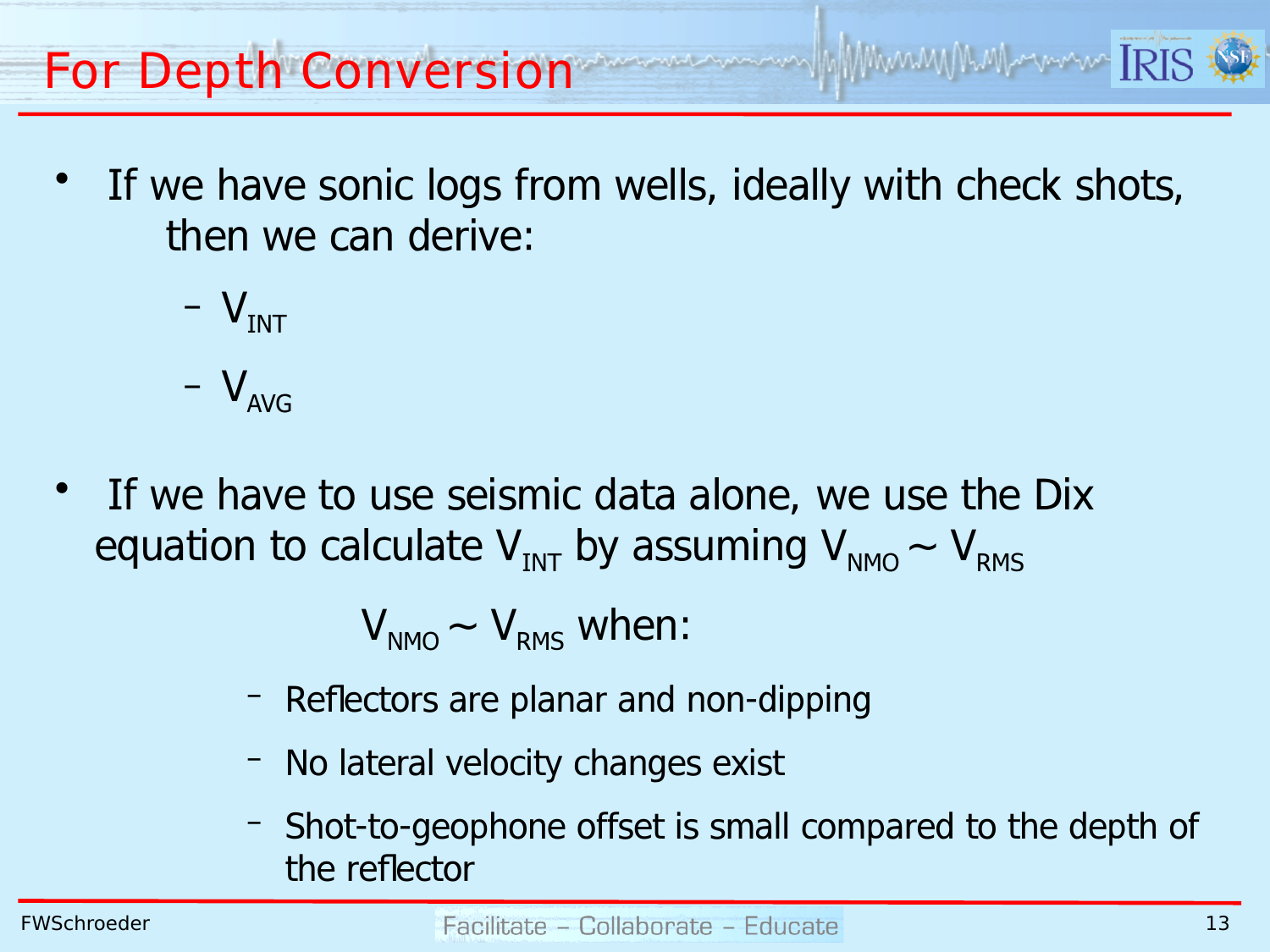

# For Depth Conversion
 If we have sonic logs from wells, ideally with check shots, 	then we can derive:
VINT
VAVG

 If we have to use seismic data alone, we use the Dix 	equation to calculate VINT by assuming VNMO ~ VRMS
			 VNMO ~ VRMS when:
Reflectors are planar and non-dipping
No lateral velocity changes exist
Shot-to-geophone offset is small compared to the depth of the reflector